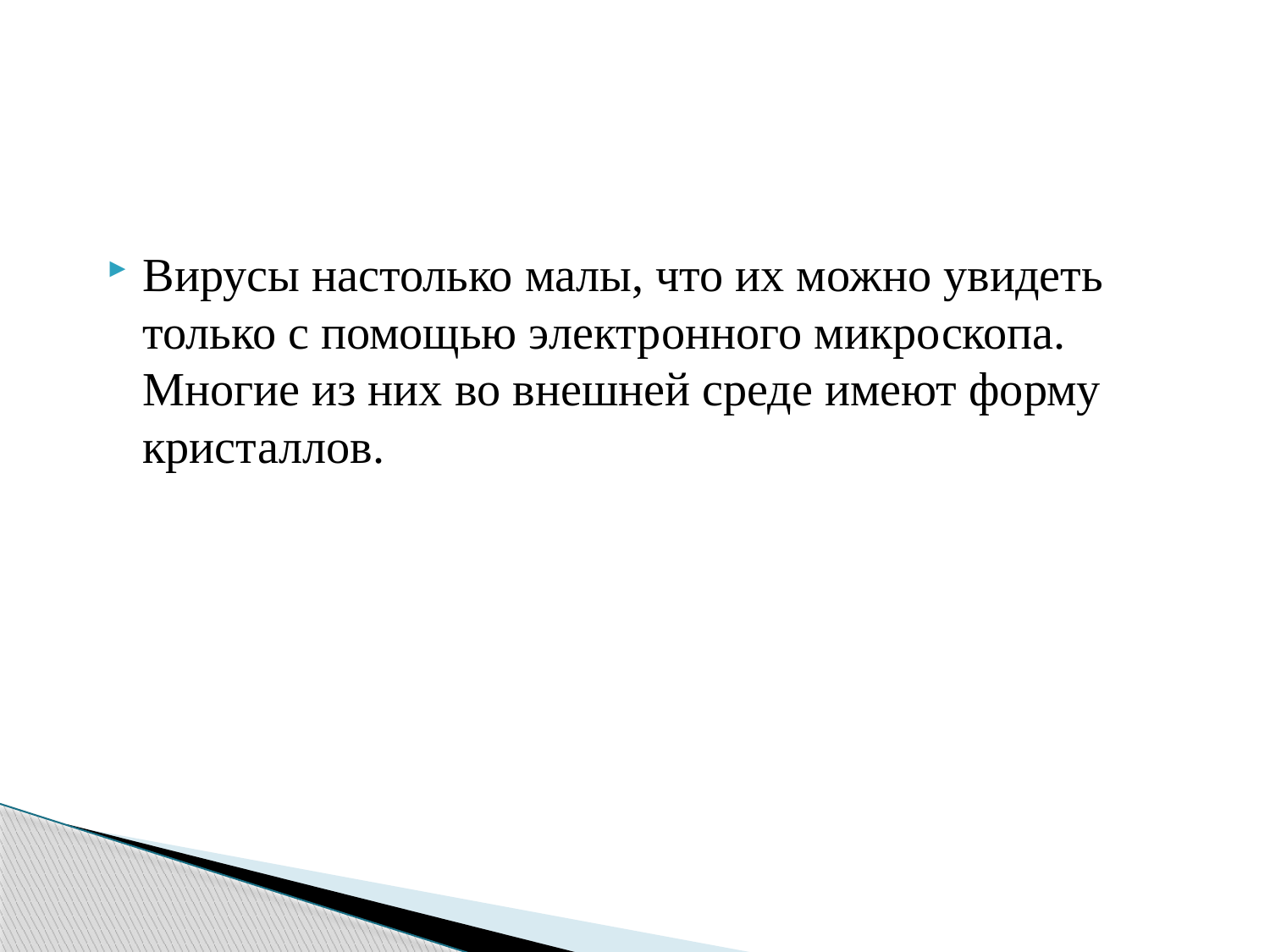

Вирусы настолько малы, что их можно увидеть только с помощью электронного микроскопа. Многие из них во внешней среде имеют форму кристаллов.